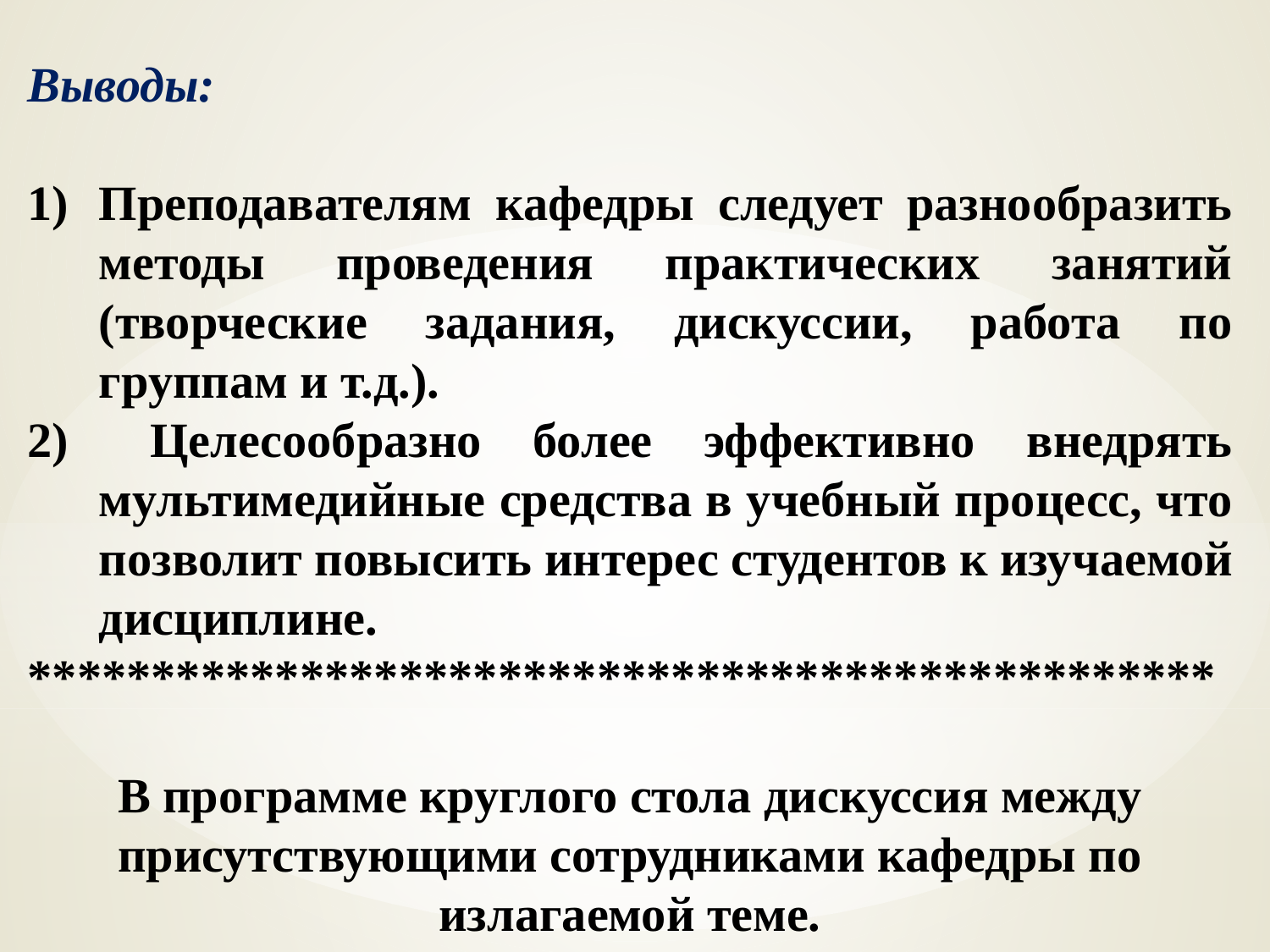

Выводы:

Преподавателям кафедры следует разнообразить методы проведения практических занятий (творческие задания, дискуссии, работа по группам и т.д.).
 Целесообразно более эффективно внедрять мультимедийные средства в учебный процесс, что позволит повысить интерес студентов к изучаемой дисциплине.
************************************************

В программе круглого стола дискуссия между присутствующими сотрудниками кафедры по излагаемой теме.